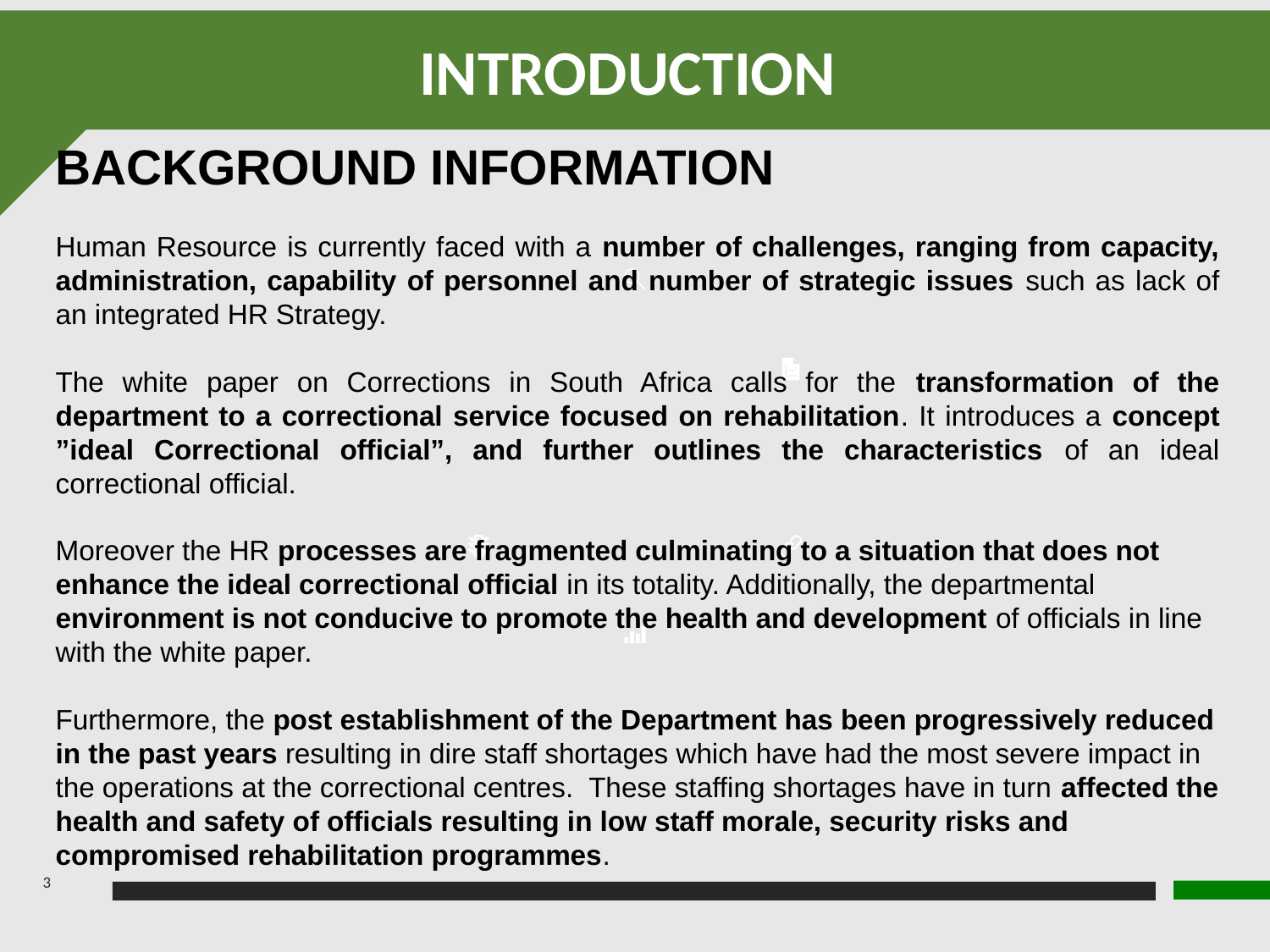

INTRODUCTION

BACKGROUND INFORMATION

Human Resource is currently faced with a number of challenges, ranging from capacity, administration, capability of personnel and number of strategic issues such as lack of an integrated HR Strategy.

The white paper on Corrections in South Africa calls for the transformation of the department to a correctional service focused on rehabilitation. It introduces a concept ”ideal Correctional official”, and further outlines the characteristics of an ideal correctional official.

Moreover the HR processes are fragmented culminating to a situation that does not enhance the ideal correctional official in its totality. Additionally, the departmental environment is not conducive to promote the health and development of officials in line with the white paper.

Furthermore, the post establishment of the Department has been progressively reduced in the past years resulting in dire staff shortages which have had the most severe impact in the operations at the correctional centres.  These staffing shortages have in turn affected the health and safety of officials resulting in low staff morale, security risks and compromised rehabilitation programmes.

3